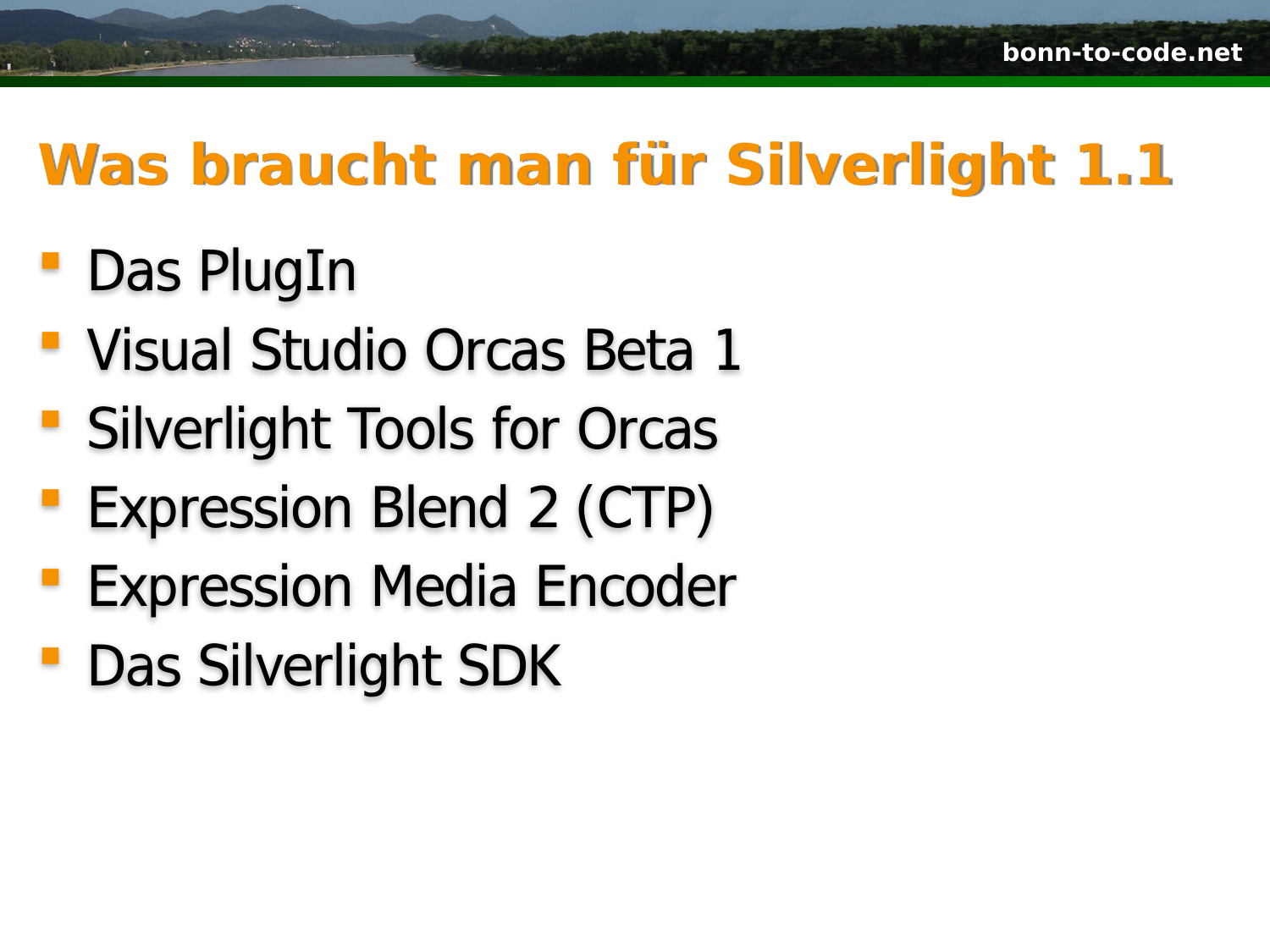

# Was braucht man für Silverlight 1.1
Das PlugIn
Visual Studio Orcas Beta 1
Silverlight Tools for Orcas
Expression Blend 2 (CTP)
Expression Media Encoder
Das Silverlight SDK